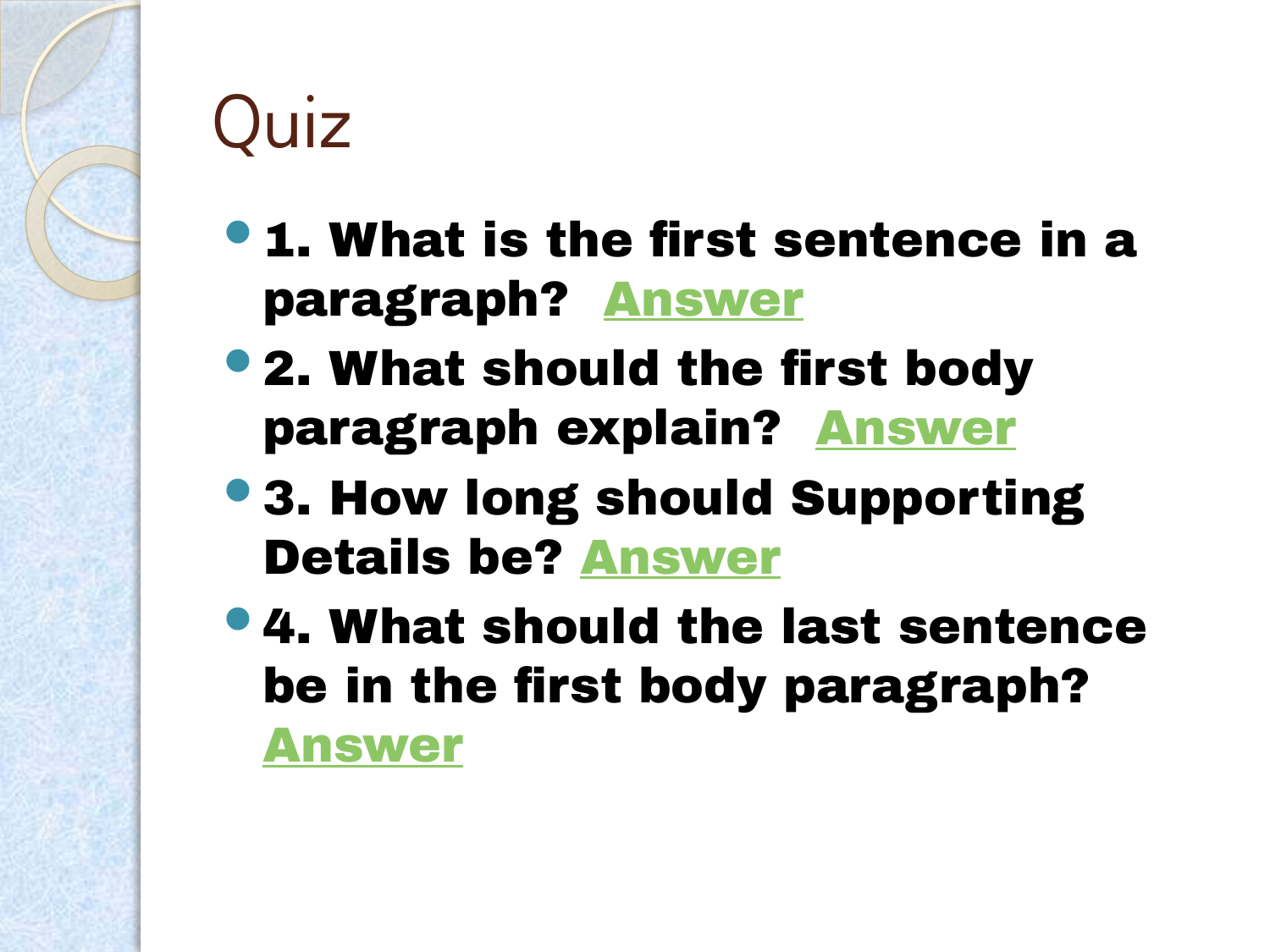

# Quiz
1. What is the first sentence in a paragraph?  Answer
2. What should the first body paragraph explain?  Answer
3. How long should Supporting Details be? Answer
4. What should the last sentence be in the first body paragraph? Answer